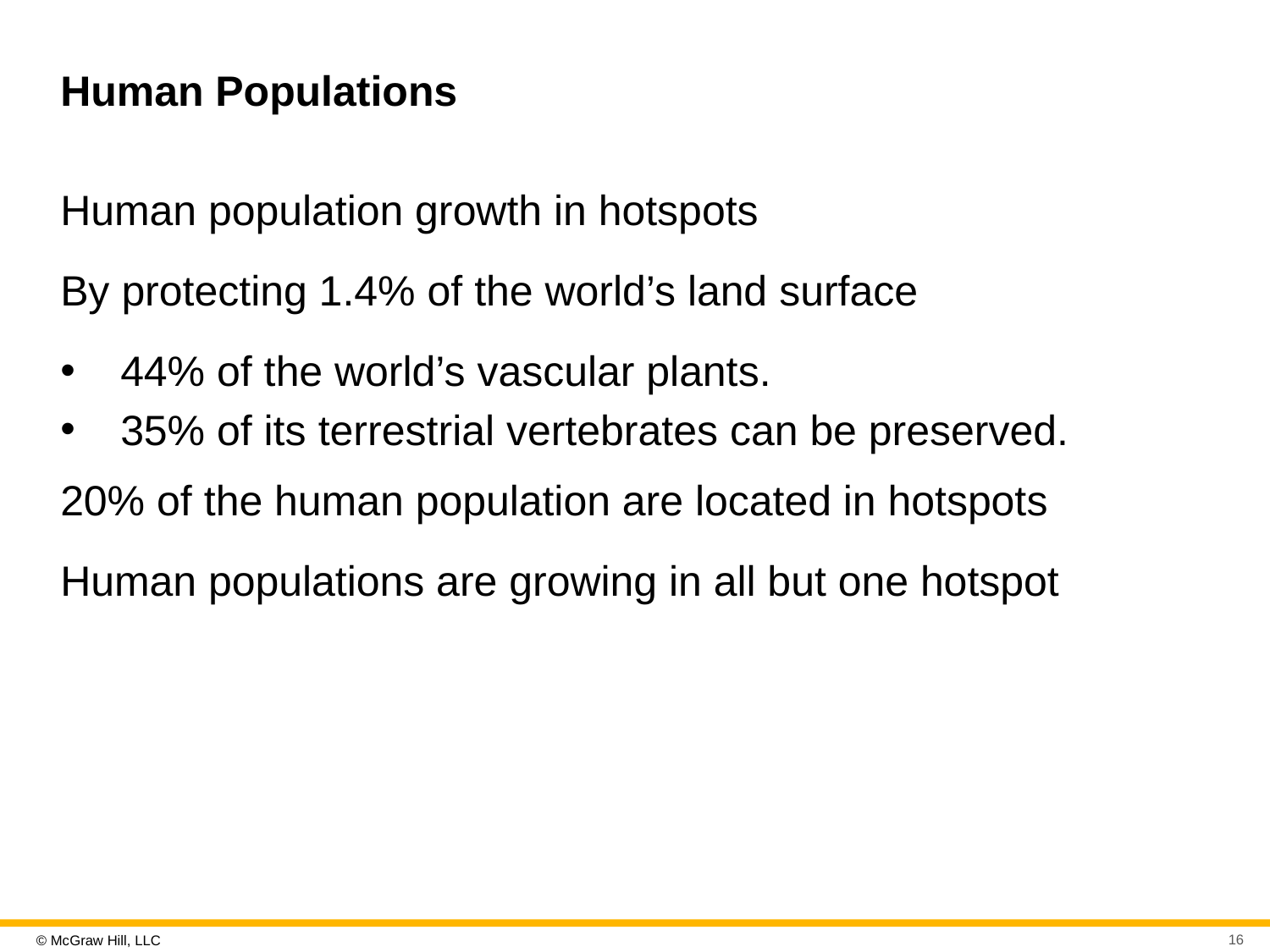

# Human Populations
Human population growth in hotspots
By protecting 1.4% of the world’s land surface
 44% of the world’s vascular plants.
 35% of its terrestrial vertebrates can be preserved.
20% of the human population are located in hotspots
Human populations are growing in all but one hotspot
16